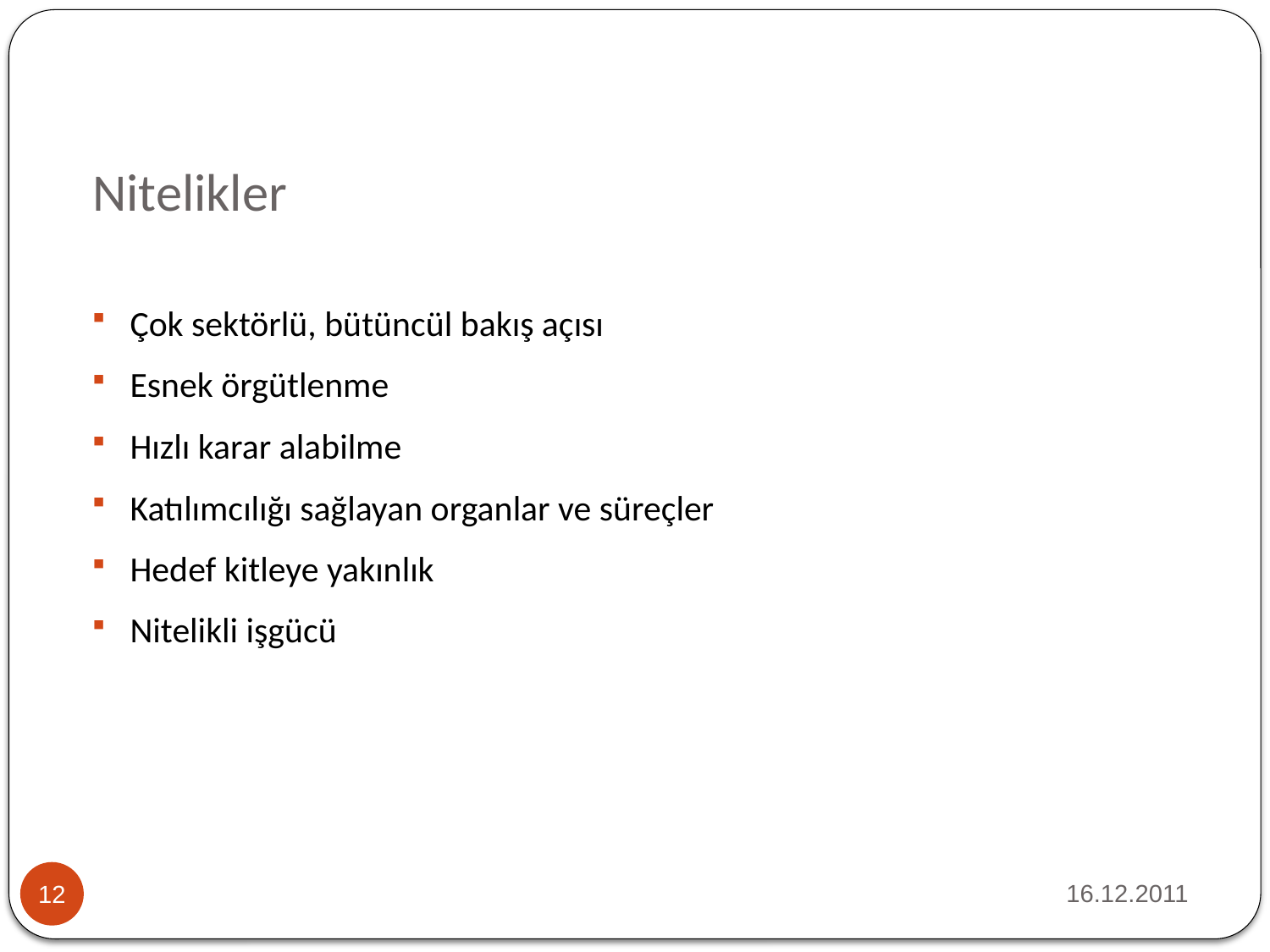

# Nitelikler
Çok sektörlü, bütüncül bakış açısı
Esnek örgütlenme
Hızlı karar alabilme
Katılımcılığı sağlayan organlar ve süreçler
Hedef kitleye yakınlık
Nitelikli işgücü

16.12.2011
12